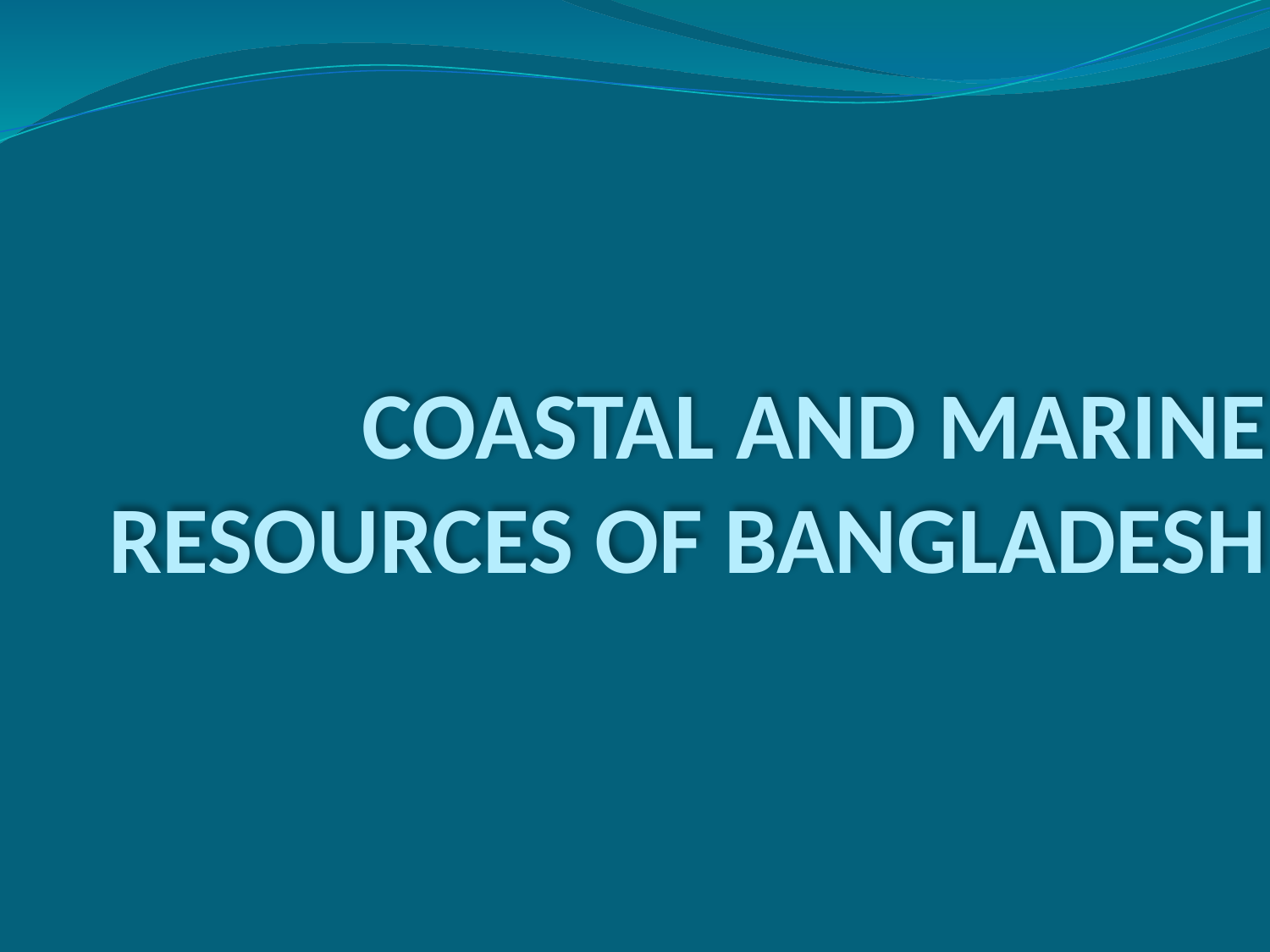

# COASTAL AND MARINE RESOURCES OF BANGLADESH